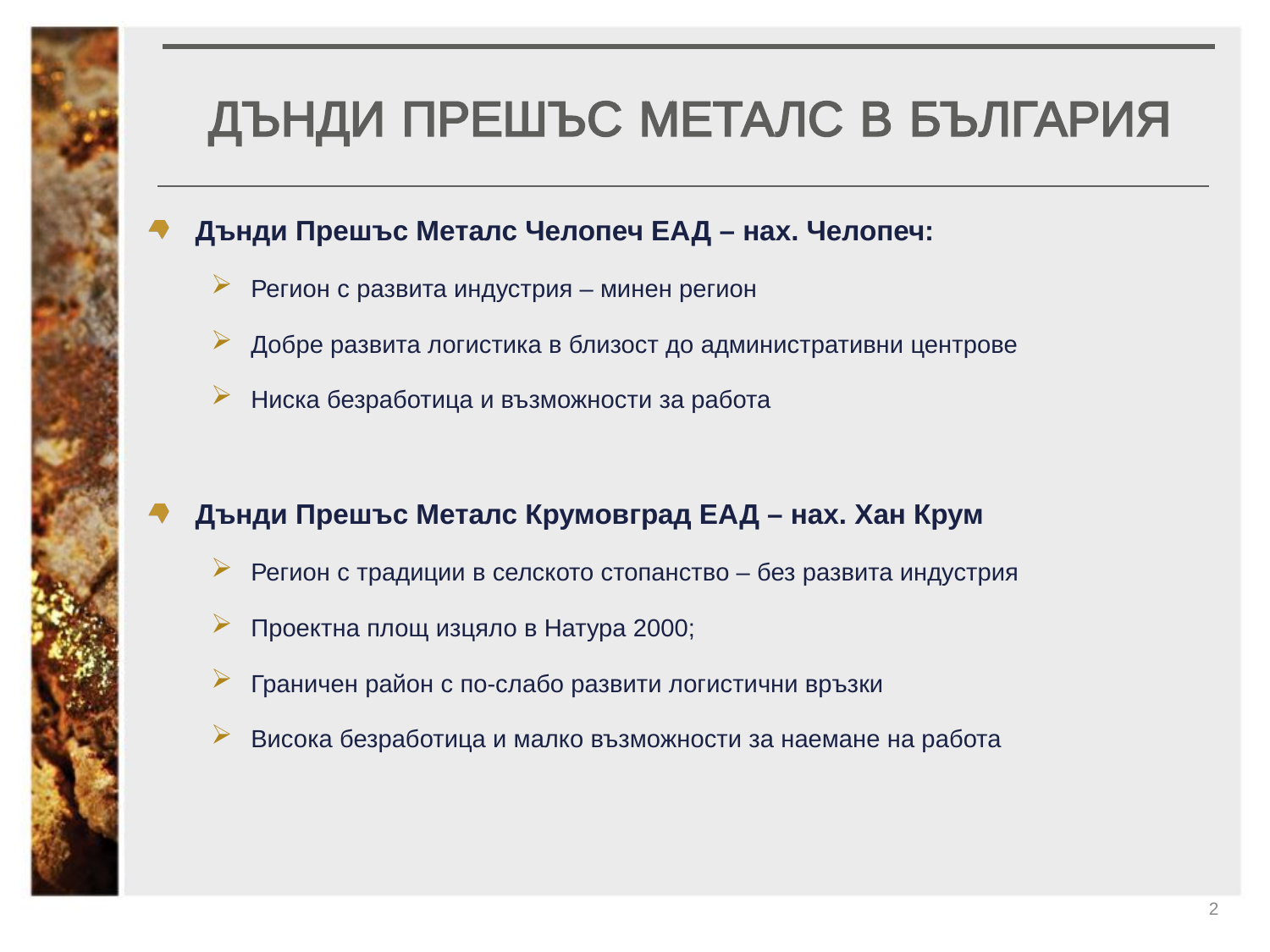

# Дънди прешъс металс в България
Дънди Прешъс Металс Челопеч ЕАД – нах. Челопеч:
Регион с развита индустрия – минен регион
Добре развита логистика в близост до административни центрове
Ниска безработица и възможности за работа

Дънди Прешъс Металс Крумовград ЕАД – нах. Хан Крум
Регион с традиции в селското стопанство – без развита индустрия
Проектна площ изцяло в Натура 2000;
Граничен район с по-слабо развити логистични връзки
Висока безработица и малко възможности за наемане на работа
2